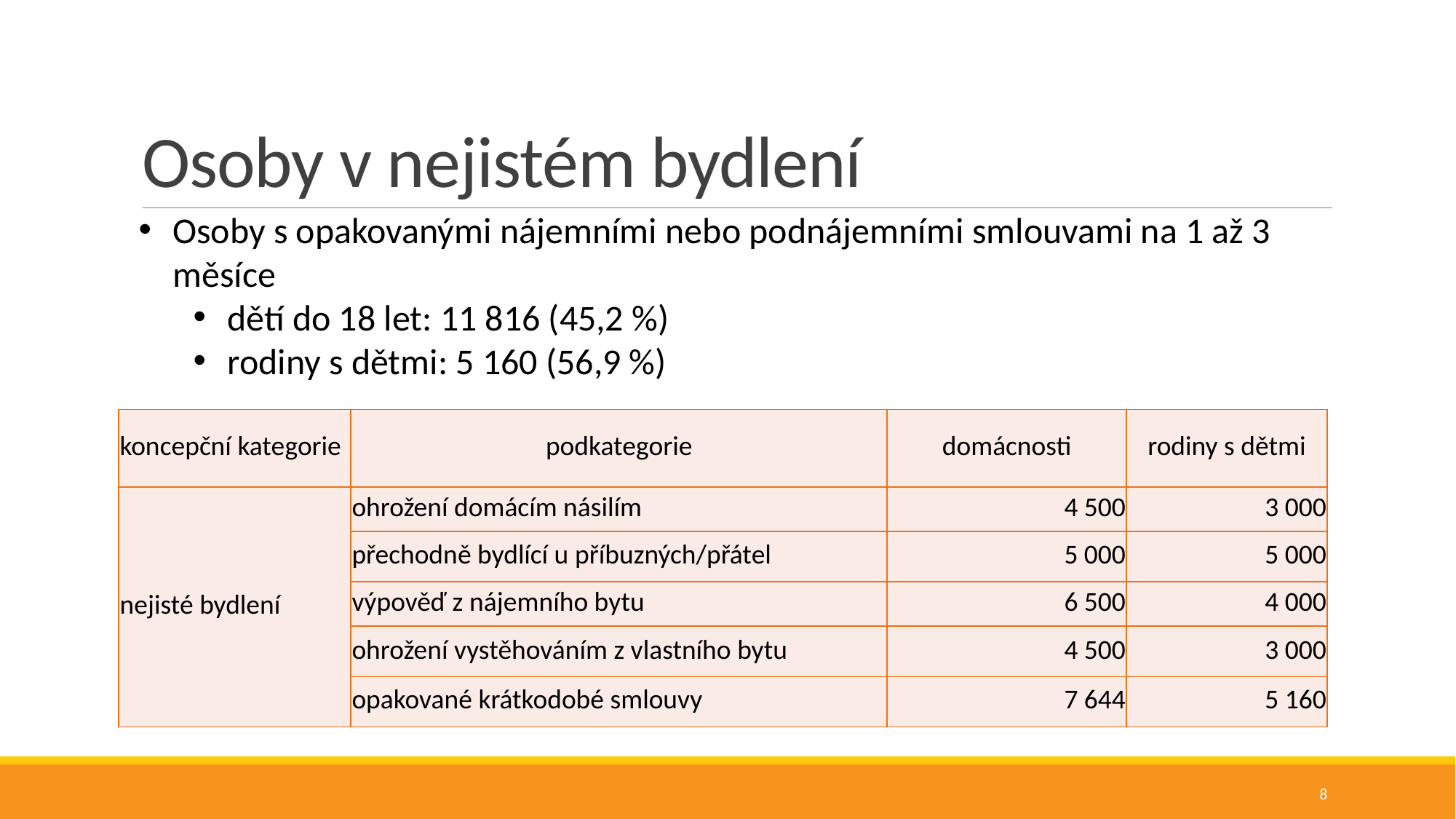

# Osoby v nejistém bydlení
Osoby s opakovanými nájemními nebo podnájemními smlouvami na 1 až 3 měsíce
dětí do 18 let: 11 816 (45,2 %)
rodiny s dětmi: 5 160 (56,9 %)

| koncepční kategorie | podkategorie | domácnosti | rodiny s dětmi |
| --- | --- | --- | --- |
| nejisté bydlení | ohrožení domácím násilím | 4 500 | 3 000 |
|  | přechodně bydlící u příbuzných/přátel | 5 000 | 5 000 |
|  | výpověď z nájemního bytu | 6 500 | 4 000 |
|  | ohrožení vystěhováním z vlastního bytu | 4 500 | 3 000 |
|  | opakované krátkodobé smlouvy | 7 644 | 5 160 |
8